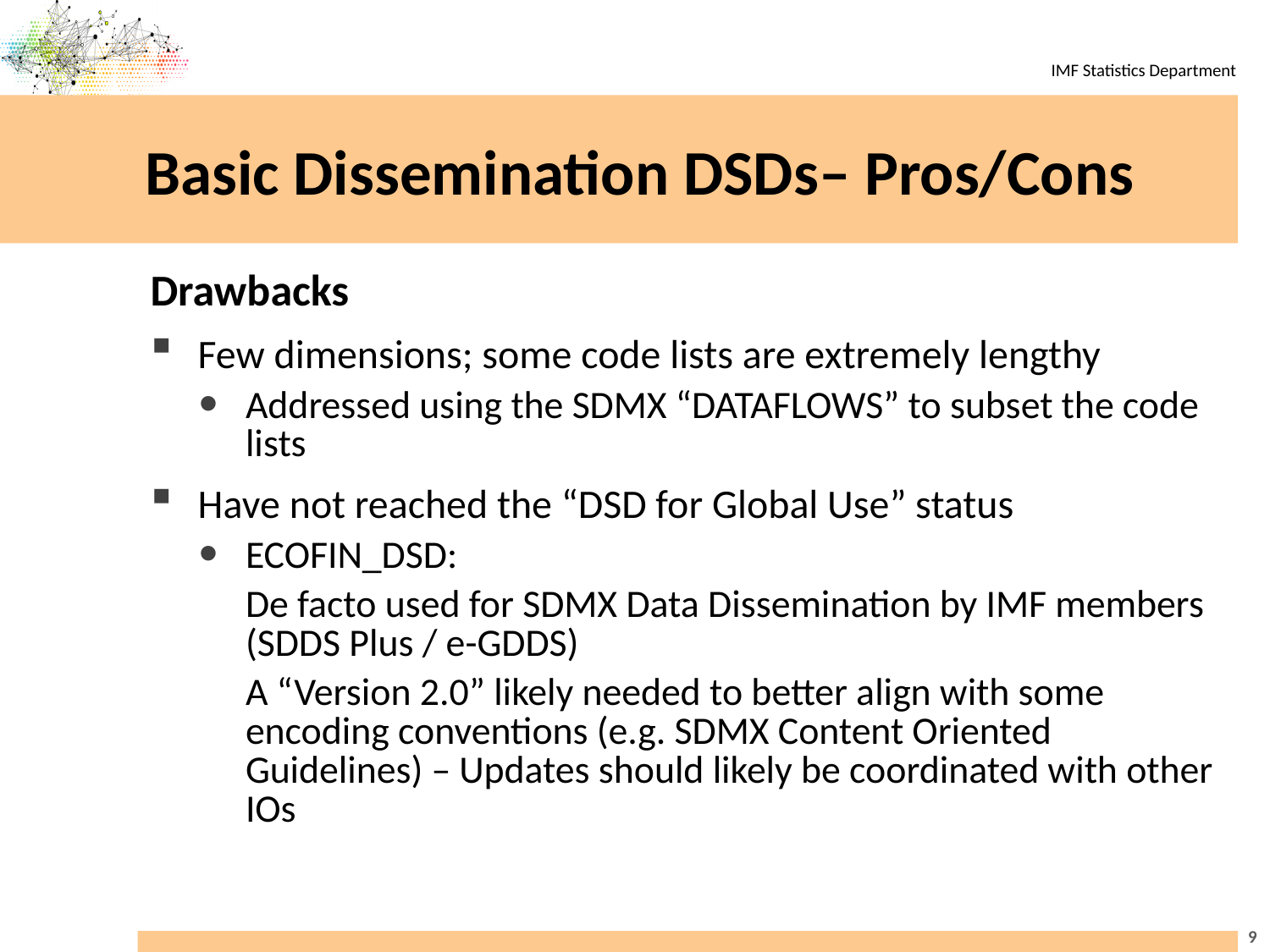

# Basic Dissemination DSDs– Pros/Cons
Drawbacks
Few dimensions; some code lists are extremely lengthy
Addressed using the SDMX “DATAFLOWS” to subset the code lists
Have not reached the “DSD for Global Use” status
ECOFIN_DSD:
	De facto used for SDMX Data Dissemination by IMF members (SDDS Plus / e-GDDS)
	A “Version 2.0” likely needed to better align with some encoding conventions (e.g. SDMX Content Oriented Guidelines) – Updates should likely be coordinated with other IOs
9